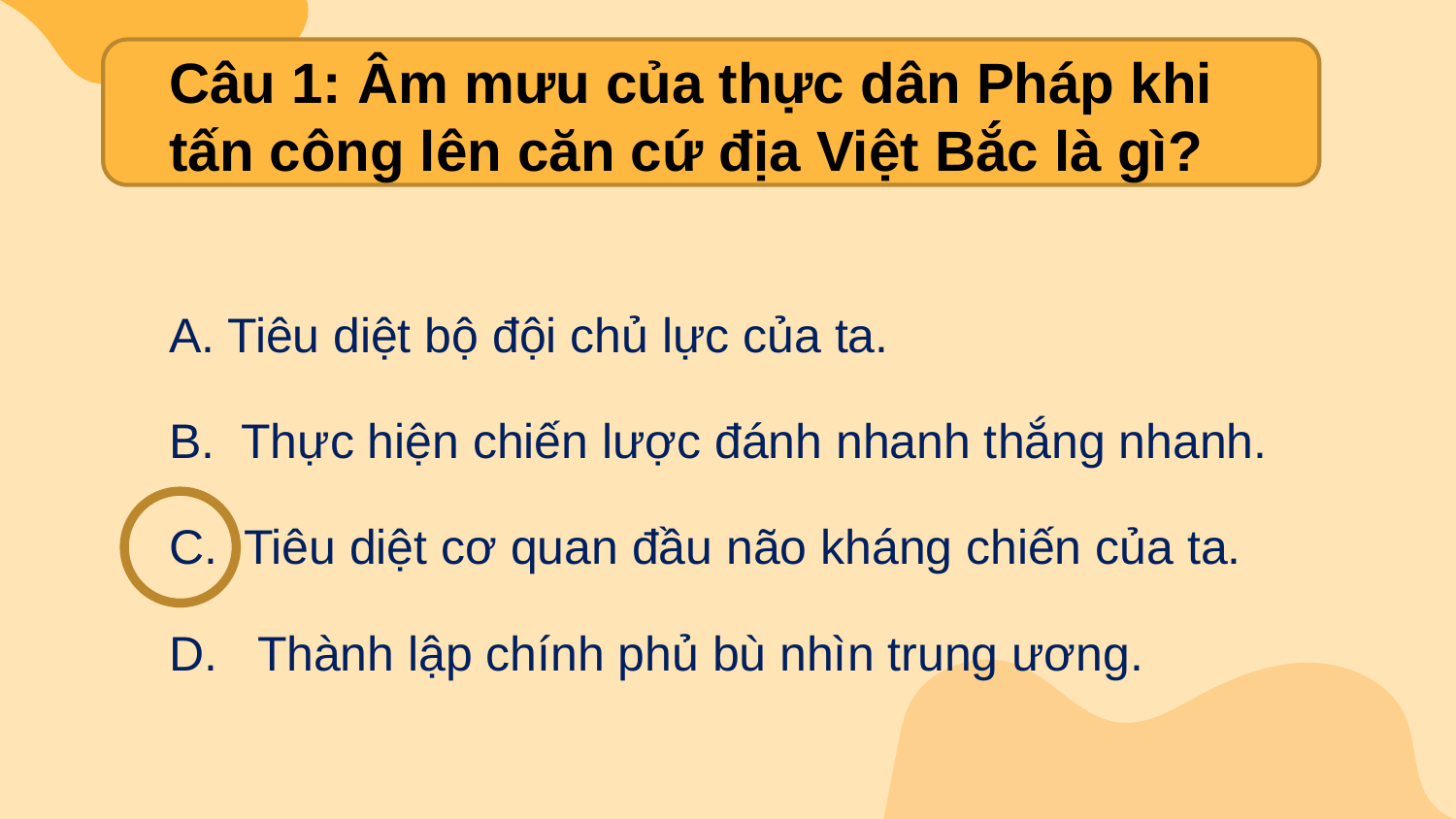

Câu 1: Âm mưu của thực dân Pháp khi tấn công lên căn cứ địa Việt Bắc là gì?
A. Tiêu diệt bộ đội chủ lực của ta.
B.  Thực hiện chiến lược đánh nhanh thắng nhanh.

C.  Tiêu diệt cơ quan đầu não kháng chiến của ta.
D.   Thành lập chính phủ bù nhìn trung ương.